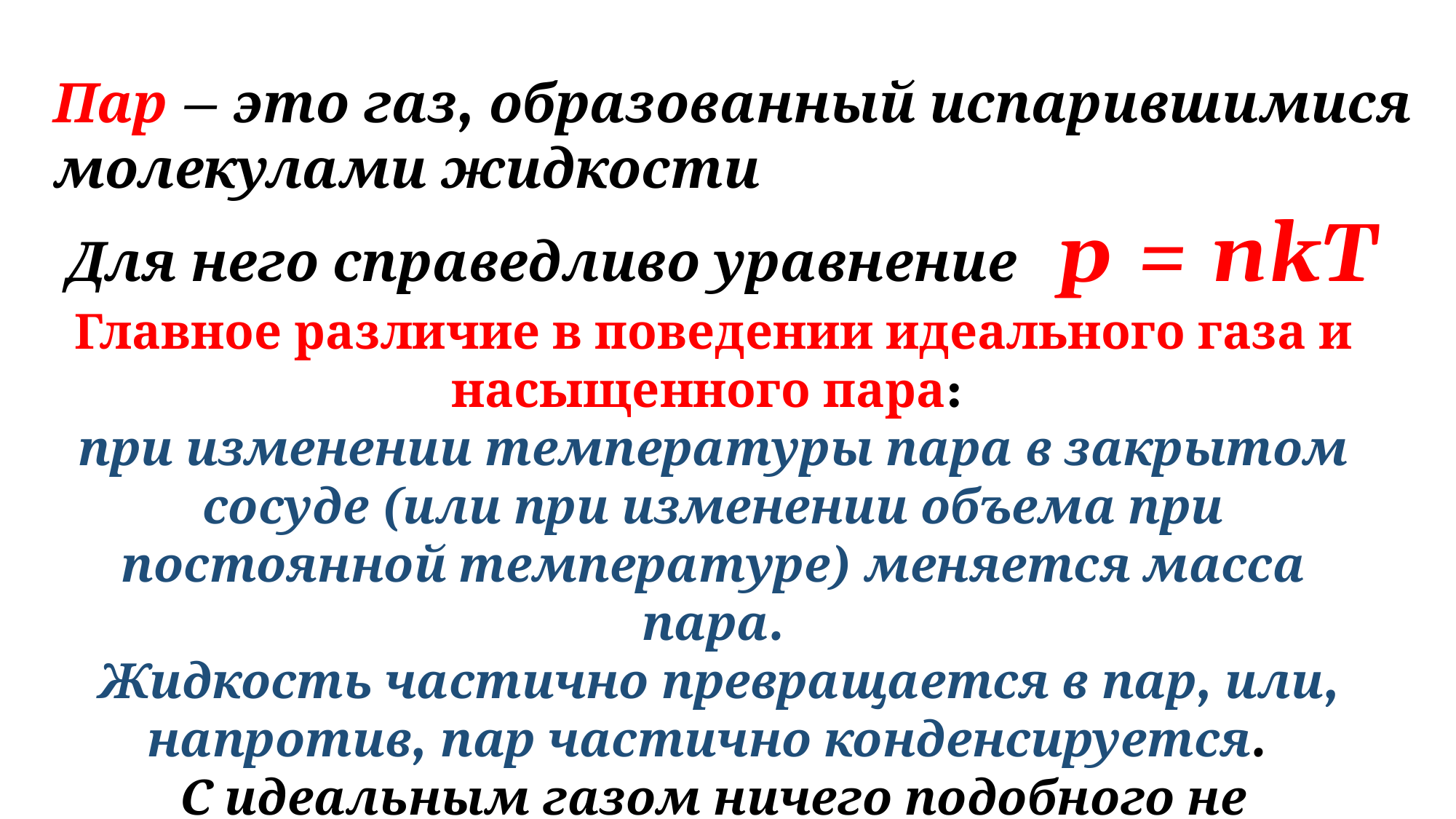

Пар – это газ, образованный испарившимися молекулами жидкости
 Для него справедливо уравнение   p = nkT

Главное различие в поведении идеального газа и насыщенного пара:
при изменении температуры пара в закрытом сосуде (или при изменении объема при постоянной температуре) меняется масса пара.
 Жидкость частично превращается в пар, или, напротив, пар частично конденсируется.
С идеальным газом ничего подобного не происходит.